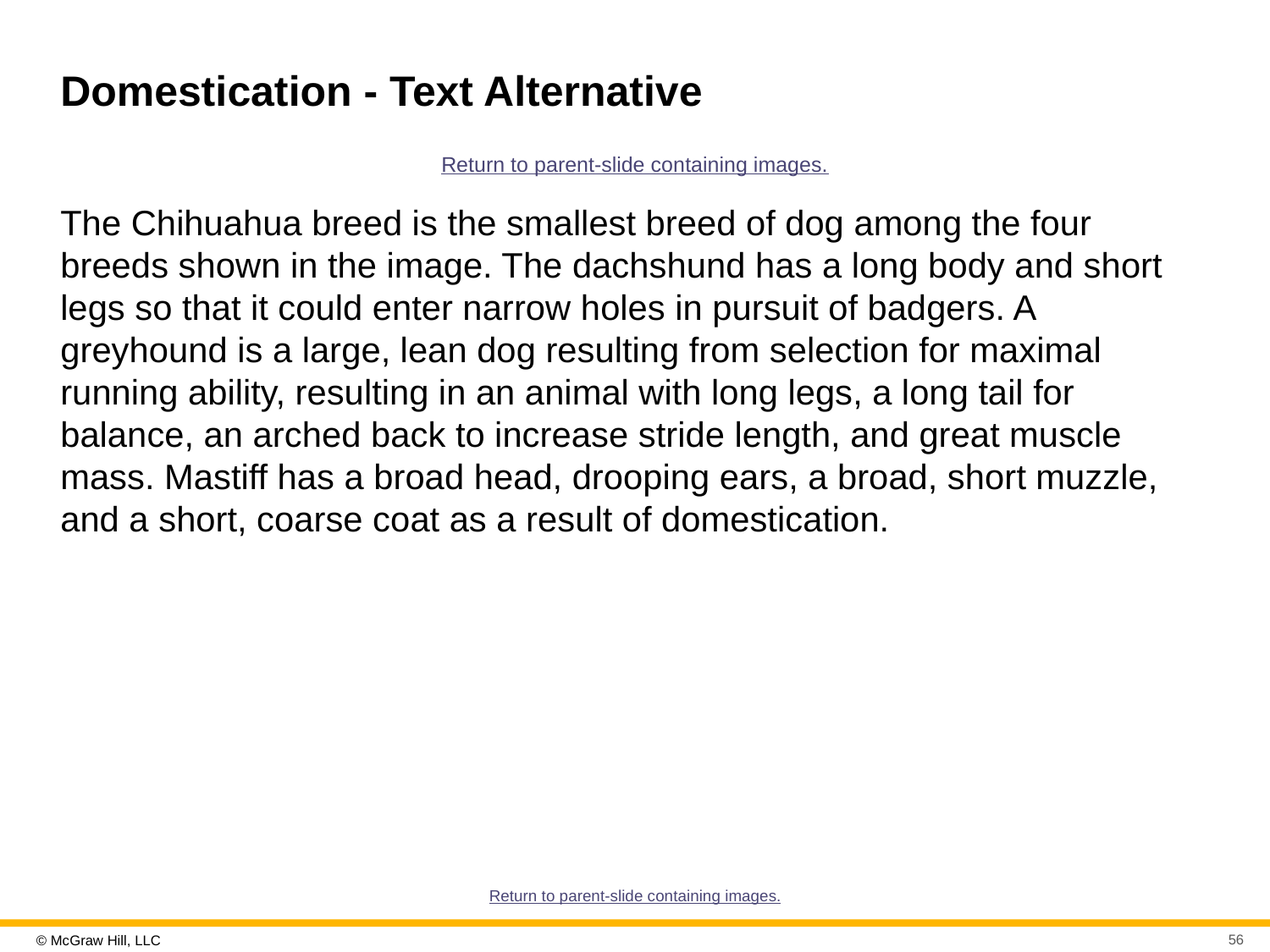

# Domestication - Text Alternative
Return to parent-slide containing images.
The Chihuahua breed is the smallest breed of dog among the four breeds shown in the image. The dachshund has a long body and short legs so that it could enter narrow holes in pursuit of badgers. A greyhound is a large, lean dog resulting from selection for maximal running ability, resulting in an animal with long legs, a long tail for balance, an arched back to increase stride length, and great muscle mass. Mastiff has a broad head, drooping ears, a broad, short muzzle, and a short, coarse coat as a result of domestication.
Return to parent-slide containing images.
56